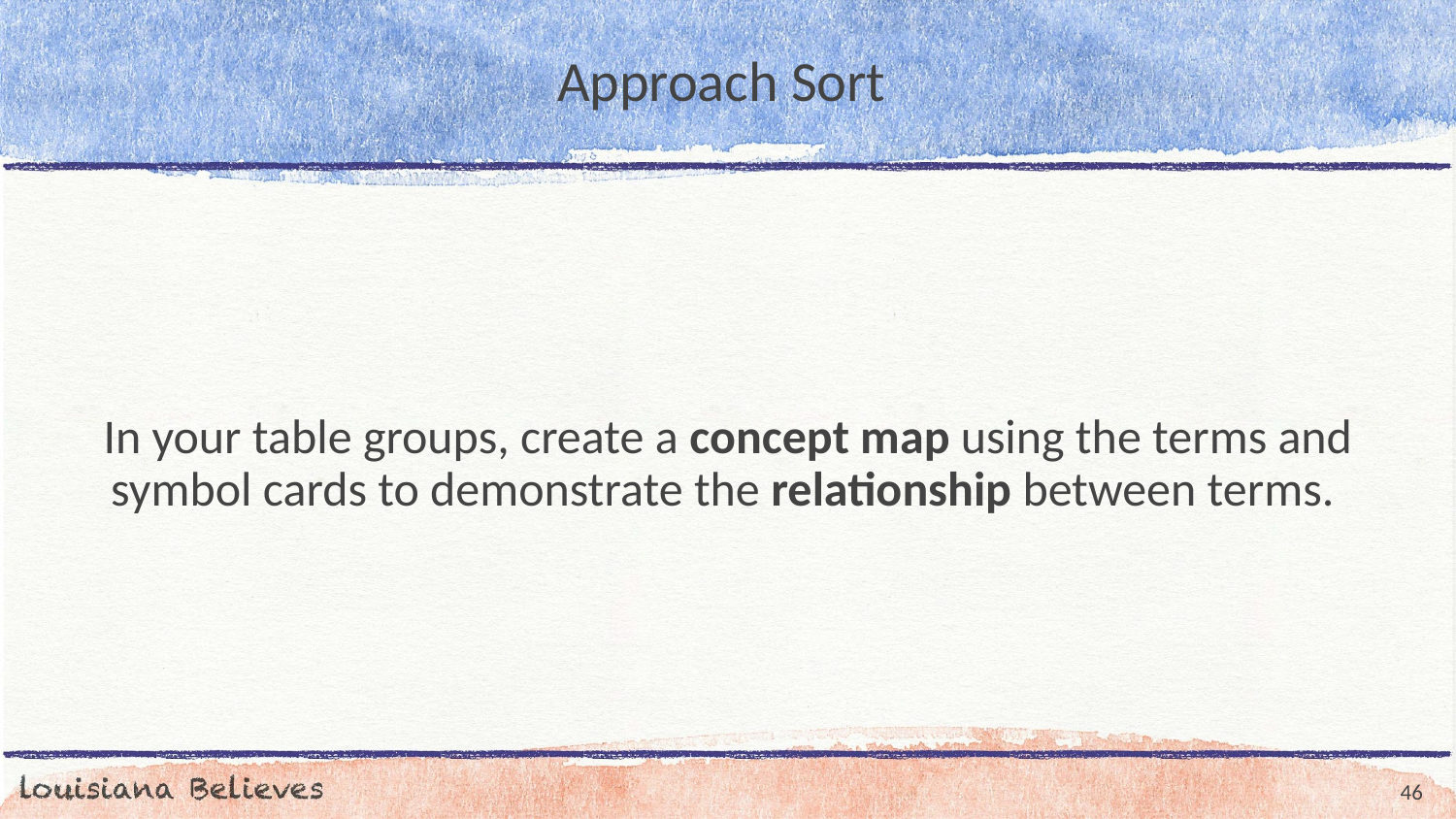

# Approach Sort
In your table groups, create a concept map using the terms and symbol cards to demonstrate the relationship between terms.